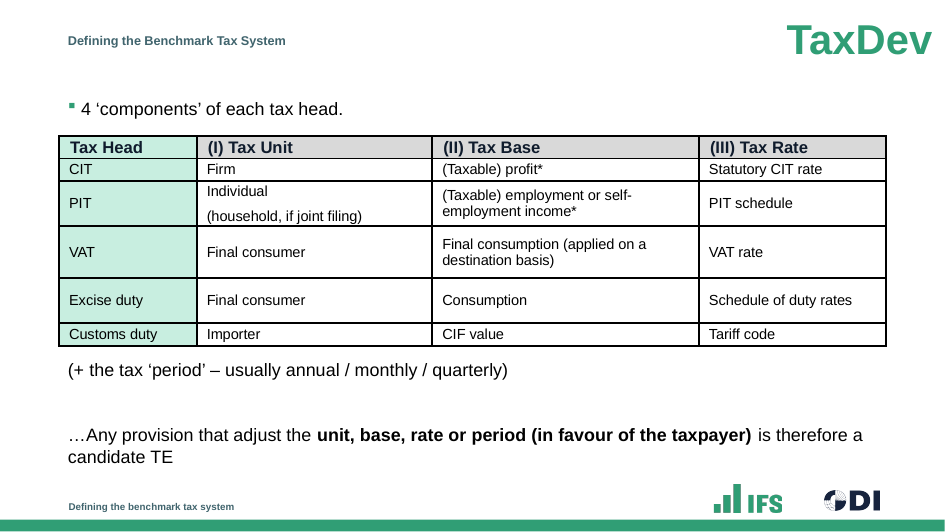

# Defining the Benchmark Tax System
4 ‘components’ of each tax head.

(+ the tax ‘period’ – usually annual / monthly / quarterly)

…Any provision that adjust the unit, base, rate or period (in favour of the taxpayer) is therefore a candidate TE
| Tax Head | (I) Tax Unit | (II) Tax Base | (III) Tax Rate |
| --- | --- | --- | --- |
| CIT | Firm | (Taxable) profit\* | Statutory CIT rate |
| PIT | Individual (household, if joint filing) | (Taxable) employment or self-employment income\* | PIT schedule |
| VAT | Final consumer | Final consumption (applied on a destination basis) | VAT rate |
| Excise duty | Final consumer | Consumption | Schedule of duty rates |
| Customs duty | Importer | CIF value | Tariff code |
Defining the benchmark tax system